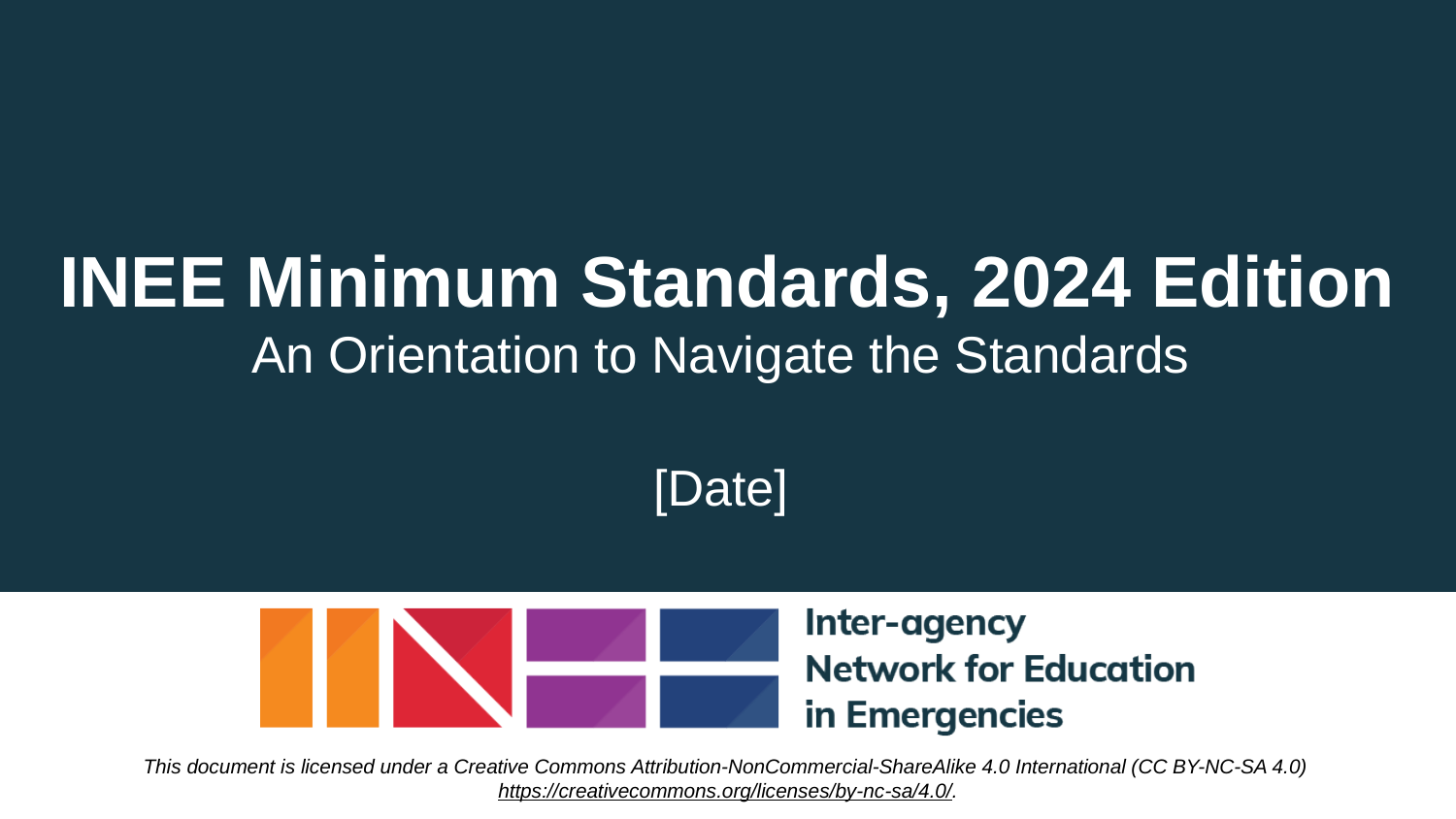

# INEE Minimum Standards, 2024 Edition
An Orientation to Navigate the Standards
[Date]
This document is licensed under a Creative Commons Attribution-NonCommercial-ShareAlike 4.0 International (CC BY-NC-SA 4.0) https://creativecommons.org/licenses/by-nc-sa/4.0/.